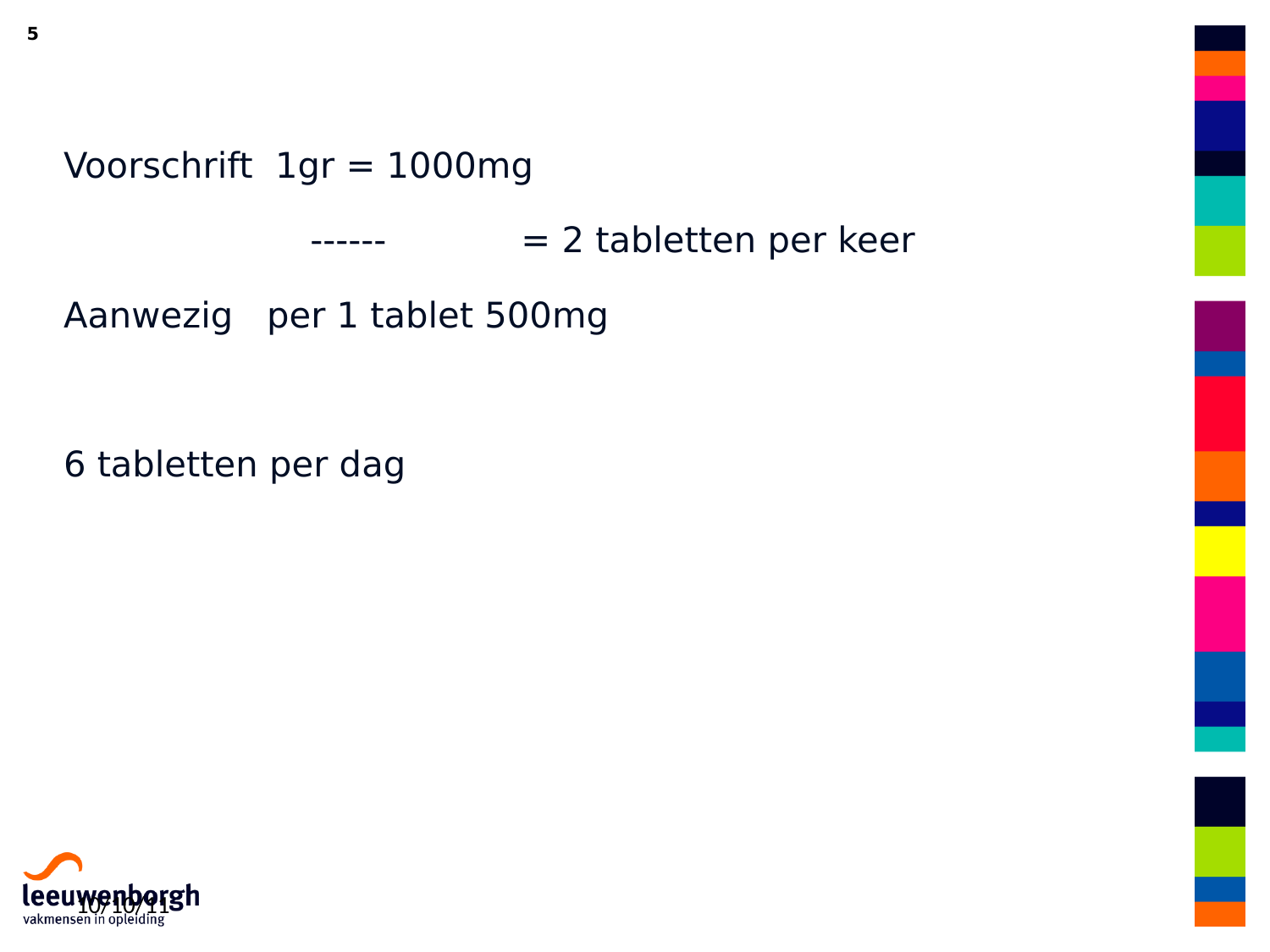

Voorschrift  1gr = 1000mg
                      ------            = 2 tabletten per keer
Aanwezig   per 1 tablet 500mg

6 tabletten per dag

#
10/10/11